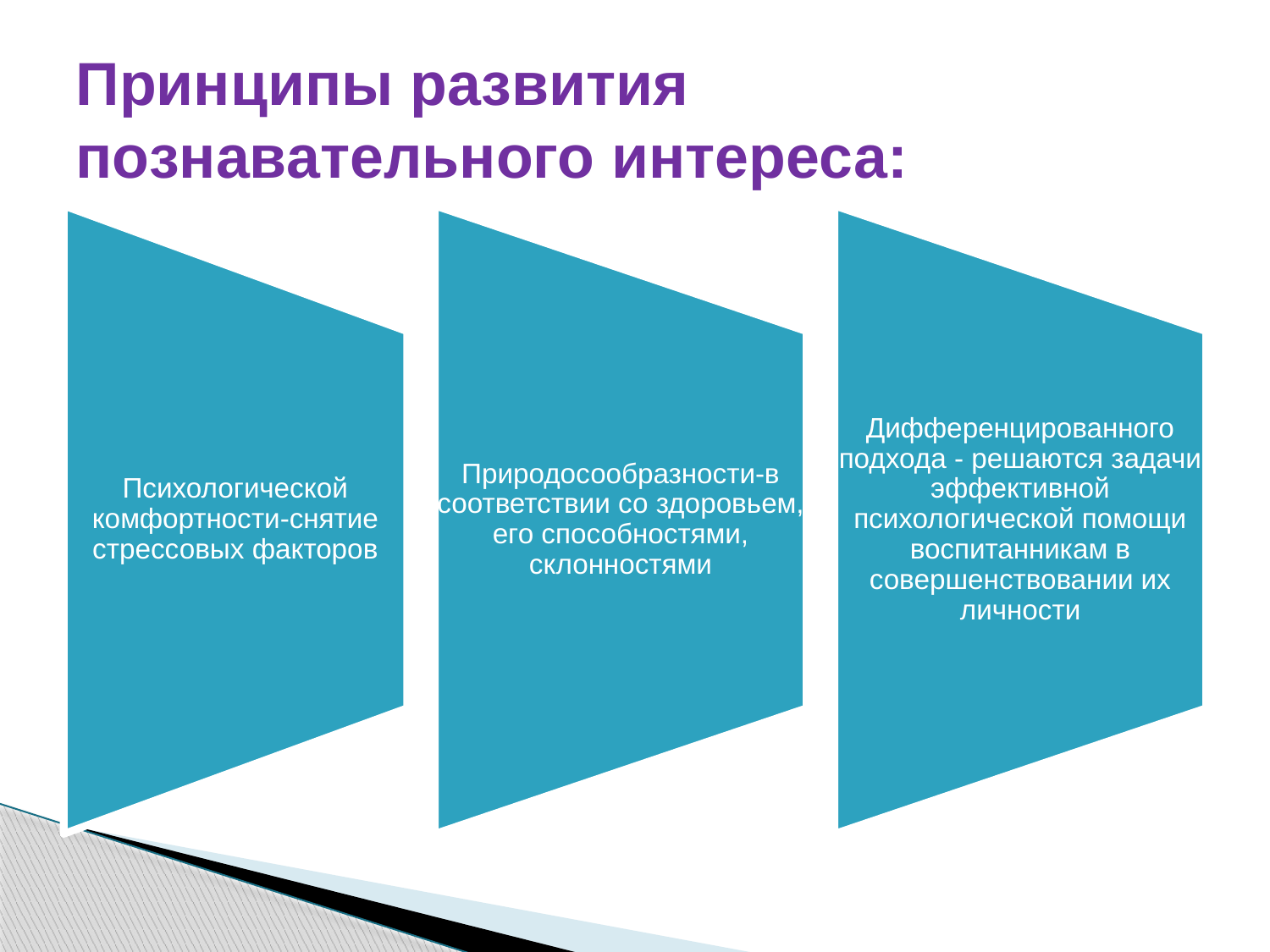

# Принципы развития познавательного интереса:
Психологической комфортности-снятие стрессовых факторов
Природосообразности-в соответствии со здоровьем, его способностями, склонностями
Дифференцированного подхода - решаются задачи эффективной психологической помощи воспитанникам в совершенствовании их личности